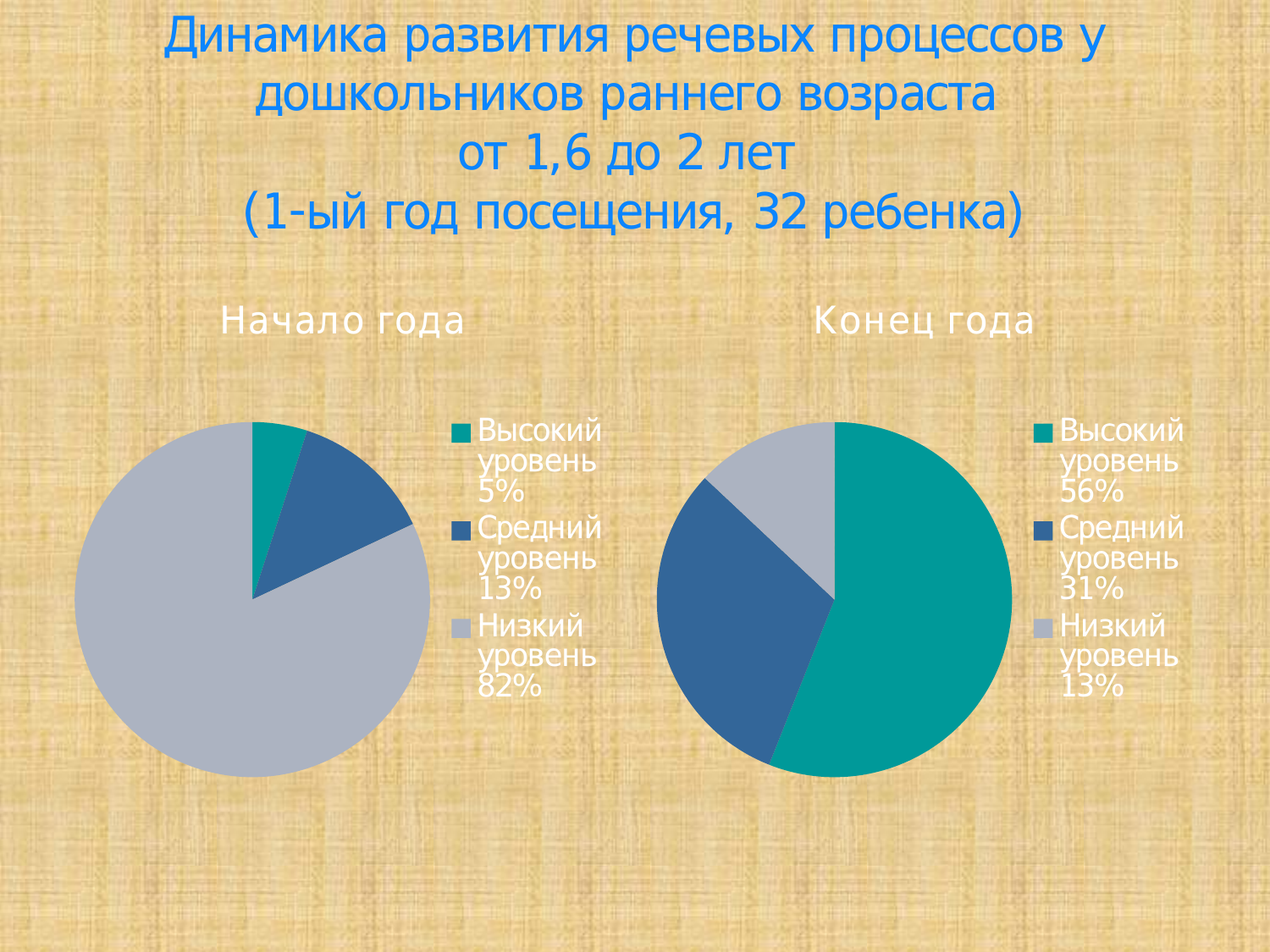

# Динамика развития речевых процессов у дошкольников раннего возраста от 1,6 до 2 лет (1-ый год посещения, 32 ребенка)

### Chart:

| Category | Начало года |
|---|---|
| Высокий уровень 5% | 5.0 |
| Средний уровень 13% | 13.0 |
| Низкий уровень 82% | 82.0 |

### Chart:

| Category | Конец года |
|---|---|
| Высокий уровень 56% | 56.0 |
| Средний уровень 31% | 31.0 |
| Низкий уровень 13% | 13.0 |